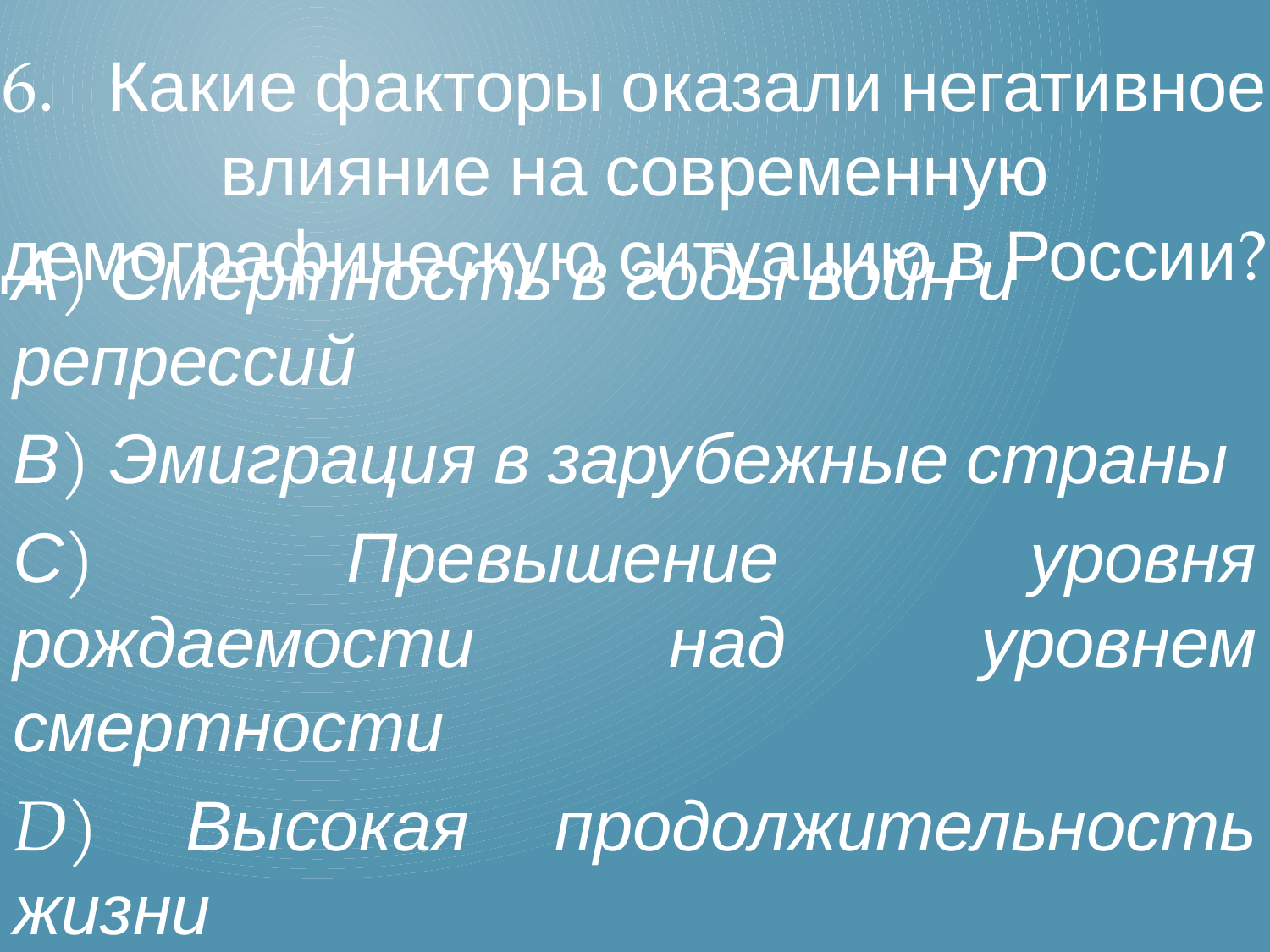

# 6.   Какие факторы оказали негативное влияние на современную демографическую ситуацию в России?
А) Смертность в годы войн и репрессий
В) Эмиграция в зарубежные страны
С) Превышение уровня рождаемости над уровнем смертности
D) Высокая продолжительность жизни